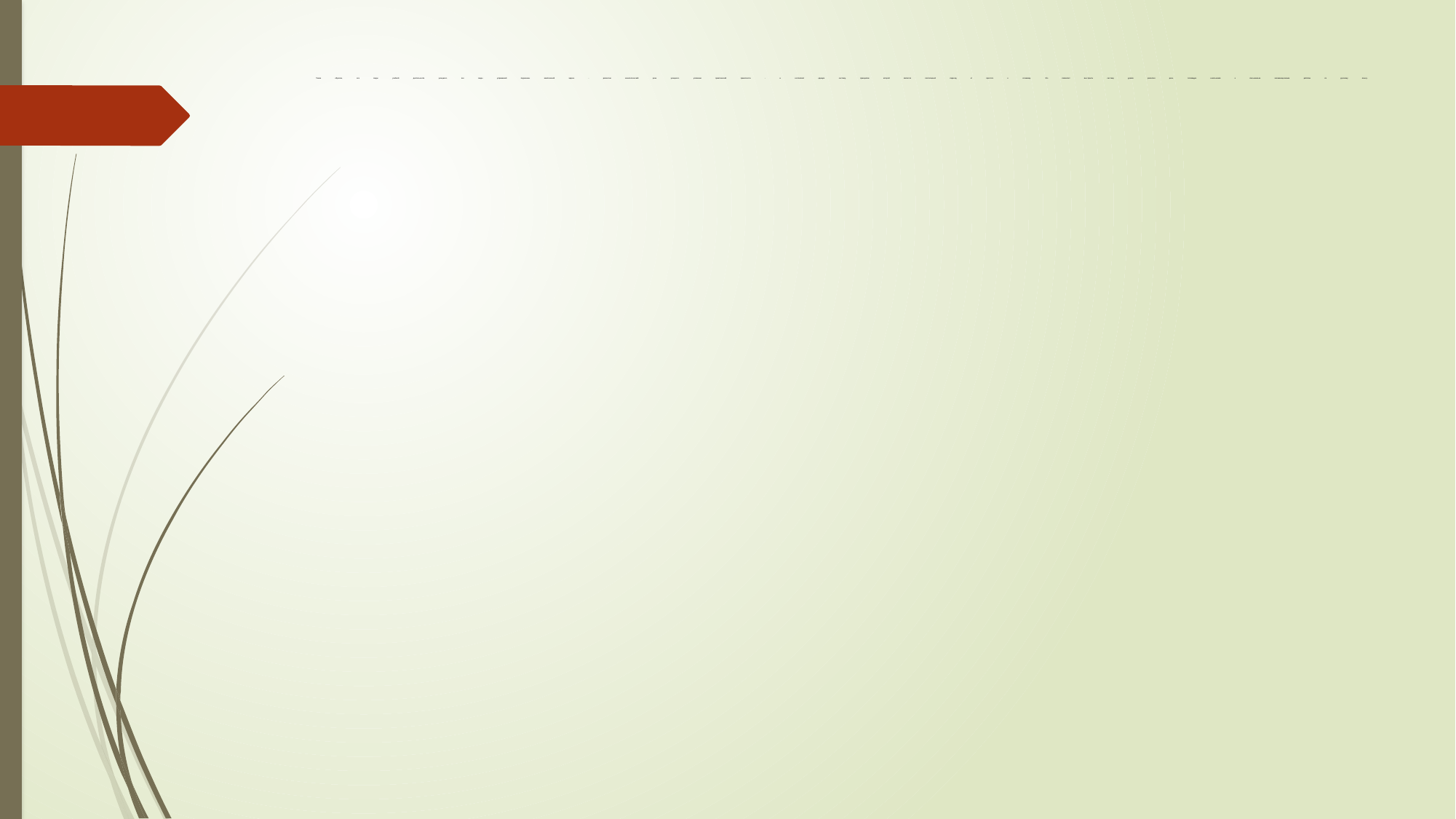

# Таким образом, все виды учебной деятельности учащихся, все виды упражнений подчинены комплексной задаче - развитию монологической речи учащихся, усвоению практической грамотности - и составляют единую систему, принципом которой является постепенный переход от простого к сложному. Это позволяет выстроить систему уроков развития речи, готовящую школьников к письменным экзаменационным работам по русскому языку.